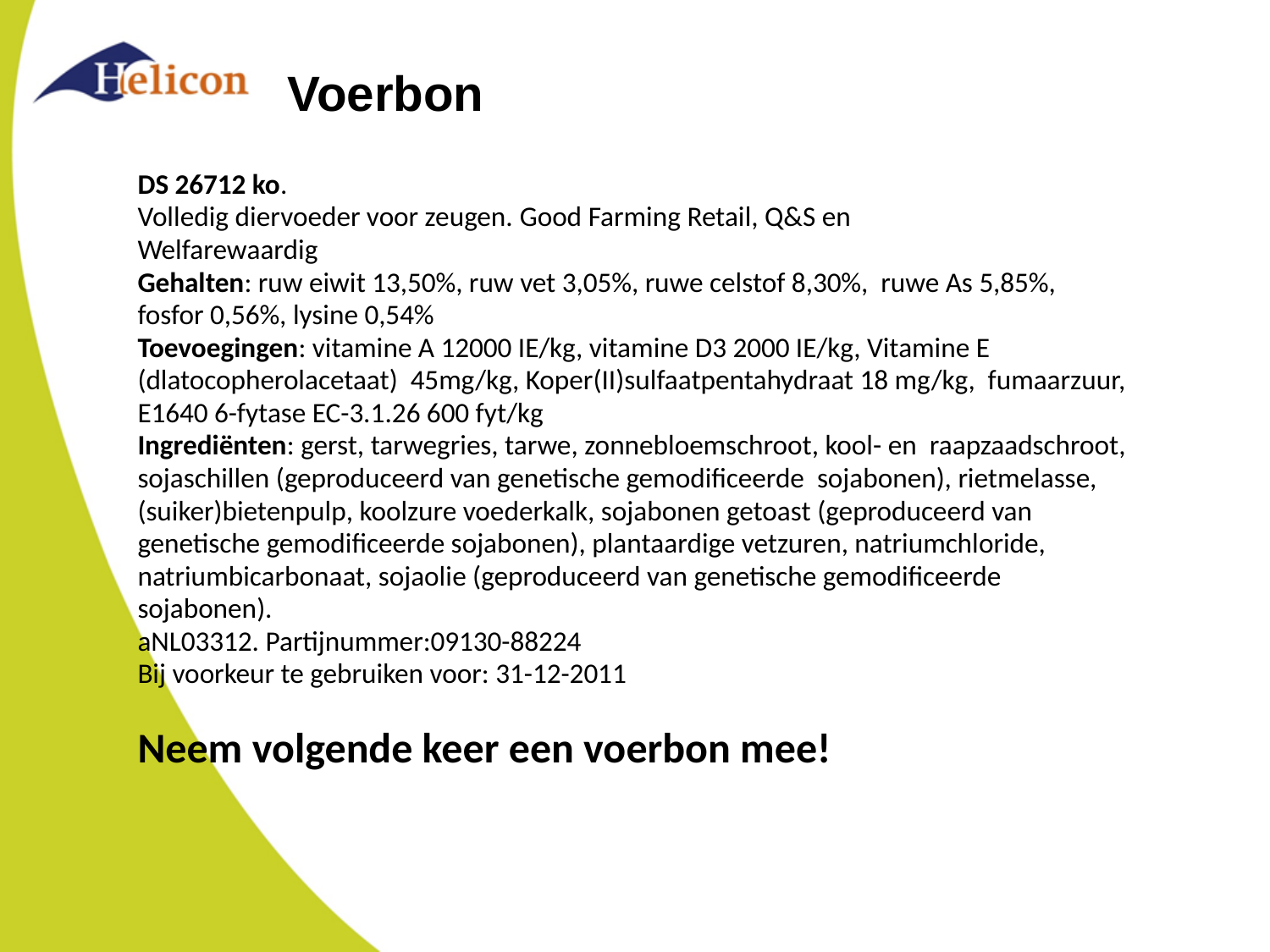

# Voerbon
DS 26712 ko.
Volledig diervoeder voor zeugen. Good Farming Retail, Q&S en
Welfarewaardig
Gehalten: ruw eiwit 13,50%, ruw vet 3,05%, ruwe celstof 8,30%,  ruwe As 5,85%,
fosfor 0,56%, lysine 0,54%
Toevoegingen: vitamine A 12000 IE/kg, vitamine D3 2000 IE/kg, Vitamine E
(dlatocopherolacetaat)  45mg/kg, Koper(II)sulfaatpentahydraat 18 mg/kg,  fumaarzuur,
E1640 6-fytase EC-3.1.26 600 fyt/kg
Ingrediënten: gerst, tarwegries, tarwe, zonnebloemschroot, kool- en  raapzaadschroot,
sojaschillen (geproduceerd van genetische gemodificeerde  sojabonen), rietmelasse,
(suiker)bietenpulp, koolzure voederkalk, sojabonen getoast (geproduceerd van
genetische gemodificeerde sojabonen), plantaardige vetzuren, natriumchloride,
natriumbicarbonaat, sojaolie (geproduceerd van genetische gemodificeerde
sojabonen).
aNL03312. Partijnummer:09130-88224
Bij voorkeur te gebruiken voor: 31-12-2011

Neem volgende keer een voerbon mee!